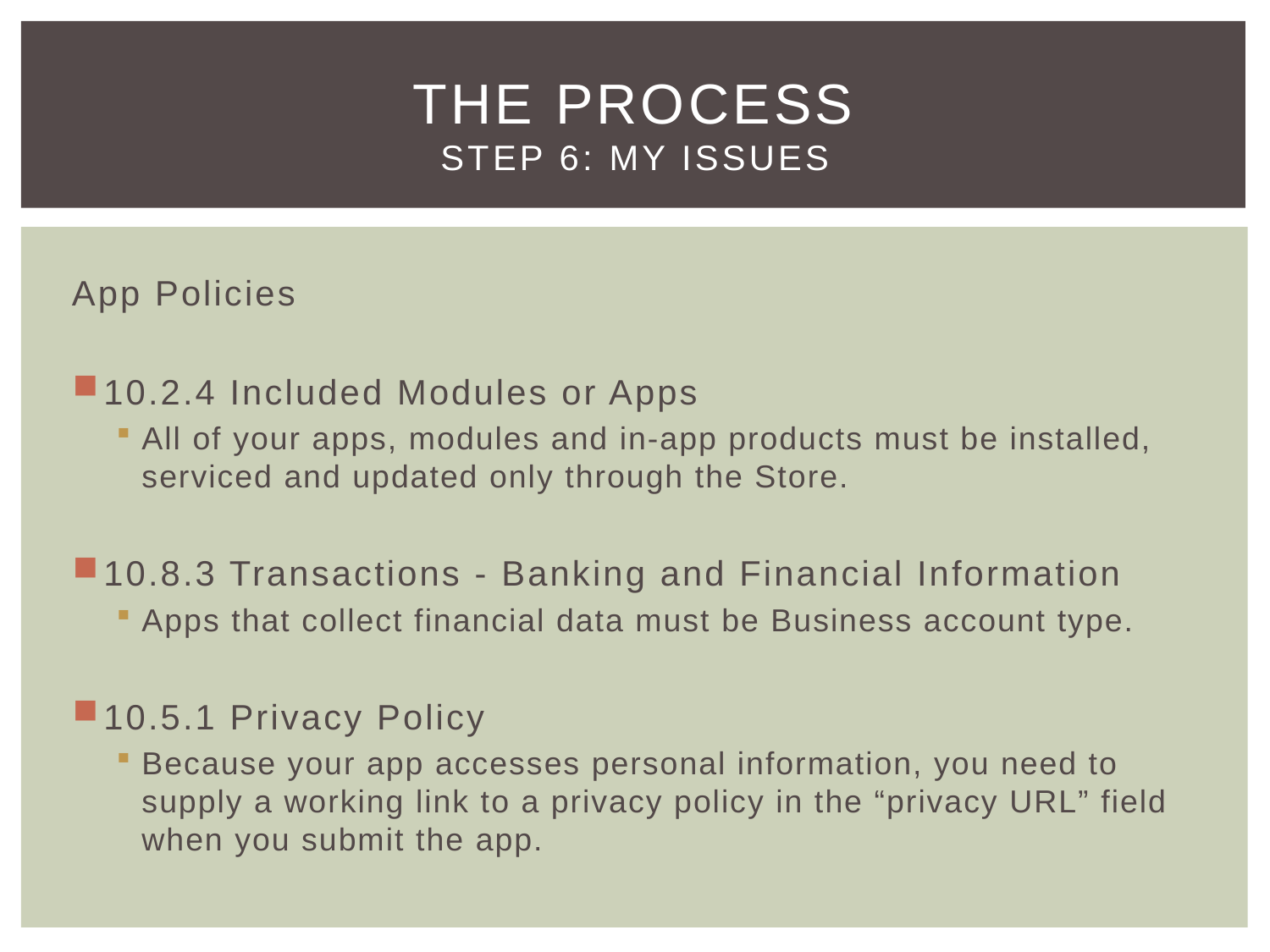

# The Process Step 6: My Issues
App Policies

10.2.4 Included Modules or Apps
All of your apps, modules and in-app products must be installed, serviced and updated only through the Store.

10.8.3 Transactions - Banking and Financial Information
Apps that collect financial data must be Business account type.

10.5.1 Privacy Policy
Because your app accesses personal information, you need to supply a working link to a privacy policy in the “privacy URL” field when you submit the app.